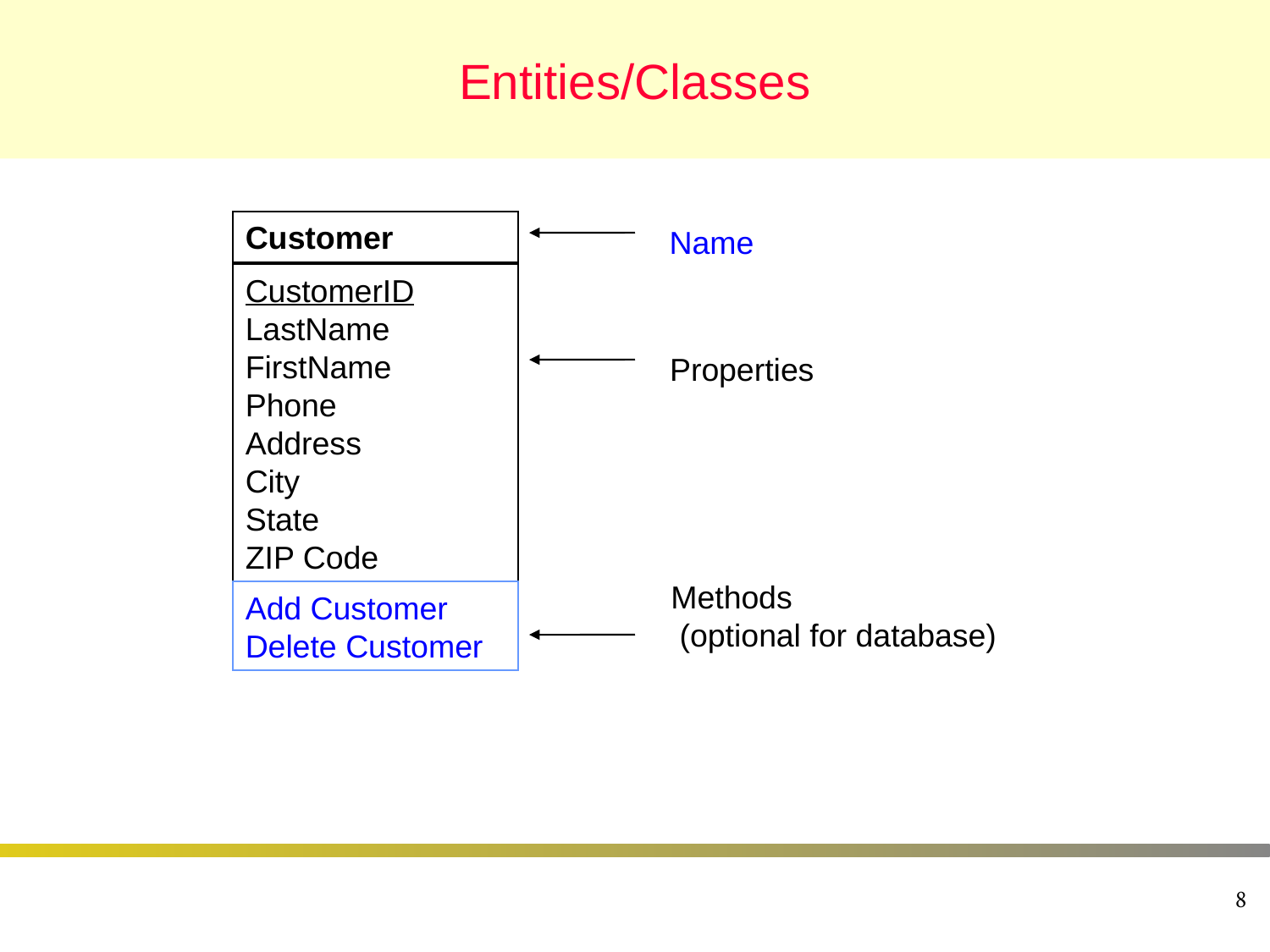

# Entities/Classes
Customer
Name

CustomerID
LastName
FirstName
Phone
Address
City
State
ZIP Code
Properties

Methods
 (optional for database)
Add Customer
Delete Customer

8